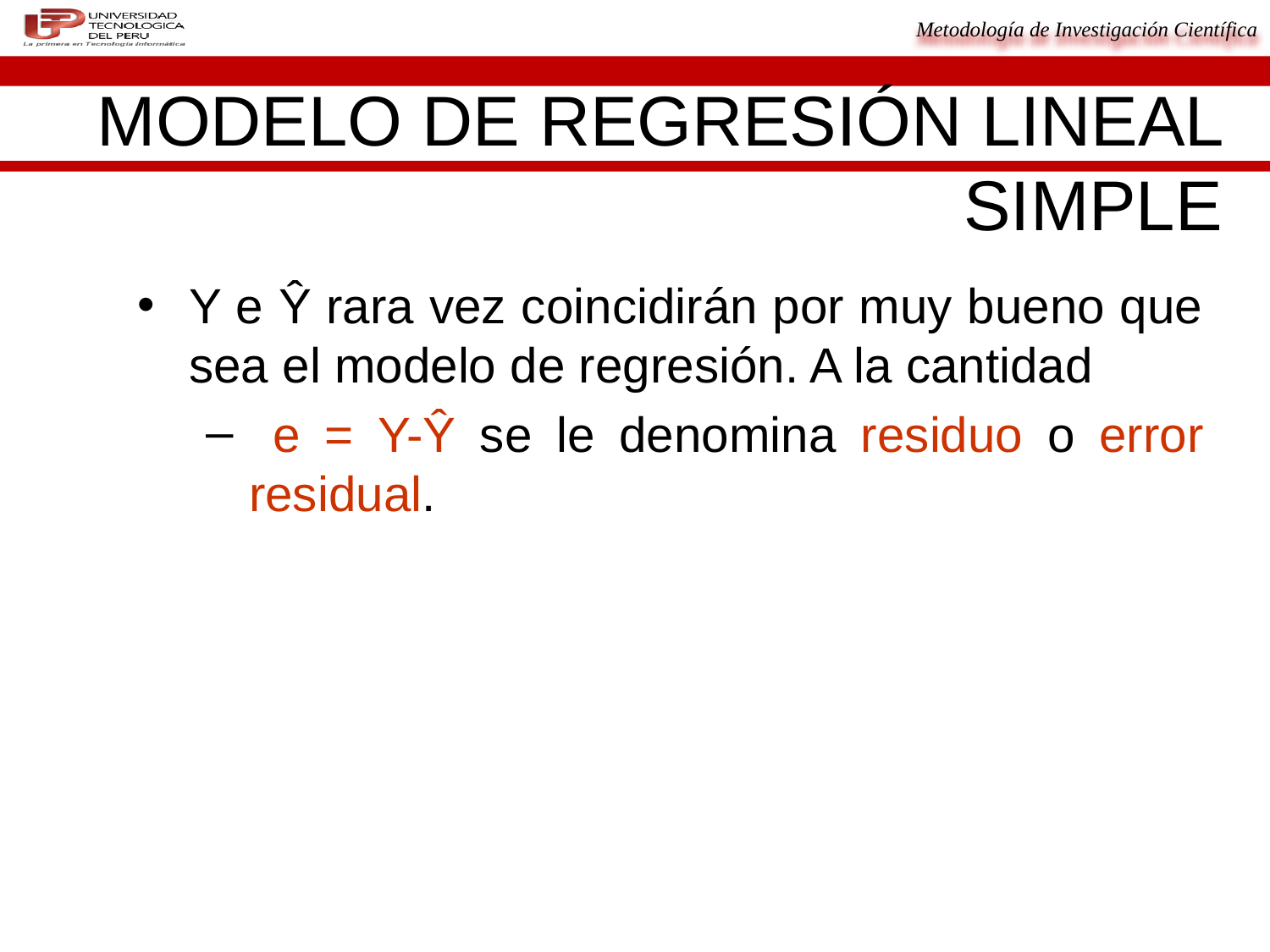

# Modelo de regresión lineal simple

Y e Ŷ rara vez coincidirán por muy bueno que sea el modelo de regresión. A la cantidad
 e = Y-Ŷ se le denomina residuo o error residual.